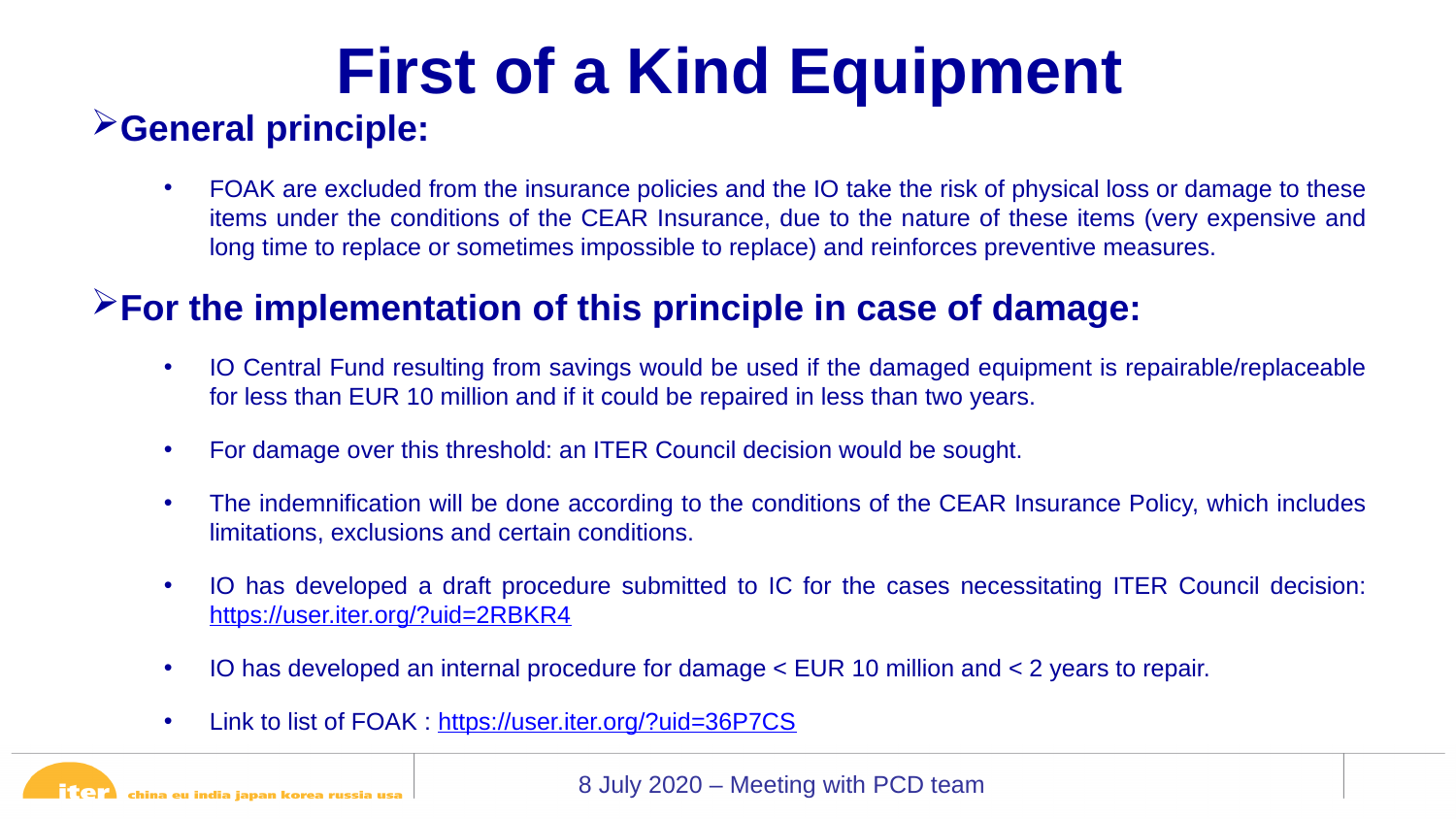

# First of a Kind Equipment

General principle:
FOAK are excluded from the insurance policies and the IO take the risk of physical loss or damage to these items under the conditions of the CEAR Insurance, due to the nature of these items (very expensive and long time to replace or sometimes impossible to replace) and reinforces preventive measures.
For the implementation of this principle in case of damage:
IO Central Fund resulting from savings would be used if the damaged equipment is repairable/replaceable for less than EUR 10 million and if it could be repaired in less than two years.
For damage over this threshold: an ITER Council decision would be sought.
The indemnification will be done according to the conditions of the CEAR Insurance Policy, which includes limitations, exclusions and certain conditions.
IO has developed a draft procedure submitted to IC for the cases necessitating ITER Council decision: https://user.iter.org/?uid=2RBKR4
IO has developed an internal procedure for damage < EUR 10 million and < 2 years to repair.
Link to list of FOAK : https://user.iter.org/?uid=36P7CS